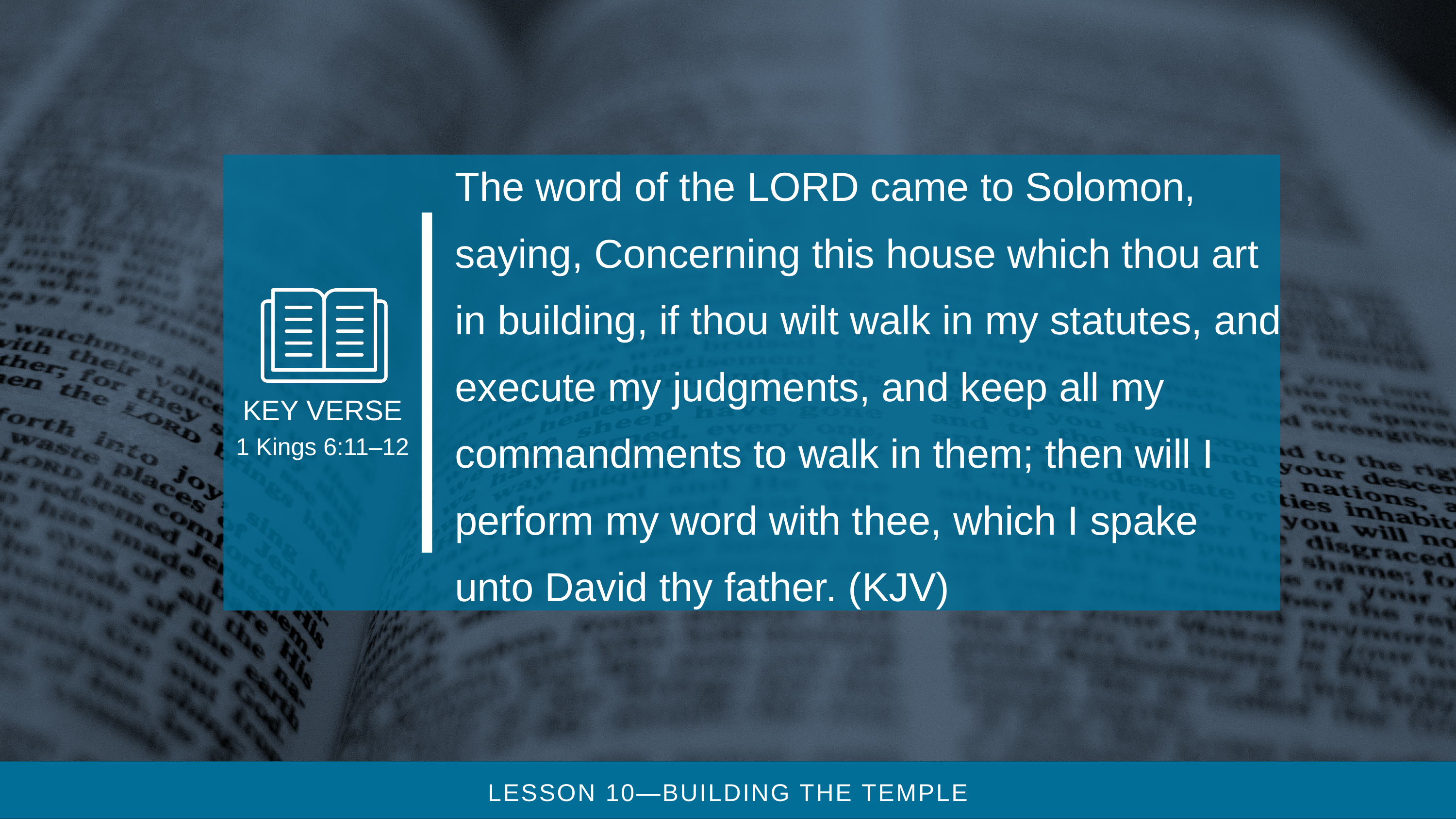

The word of the Lord came to Solomon, saying, Concerning this house which thou art in building, if thou wilt walk in my statutes, and execute my judgments, and keep all my commandments to walk in them; then will I perform my word with thee, which I spake unto David thy father. (kjv)